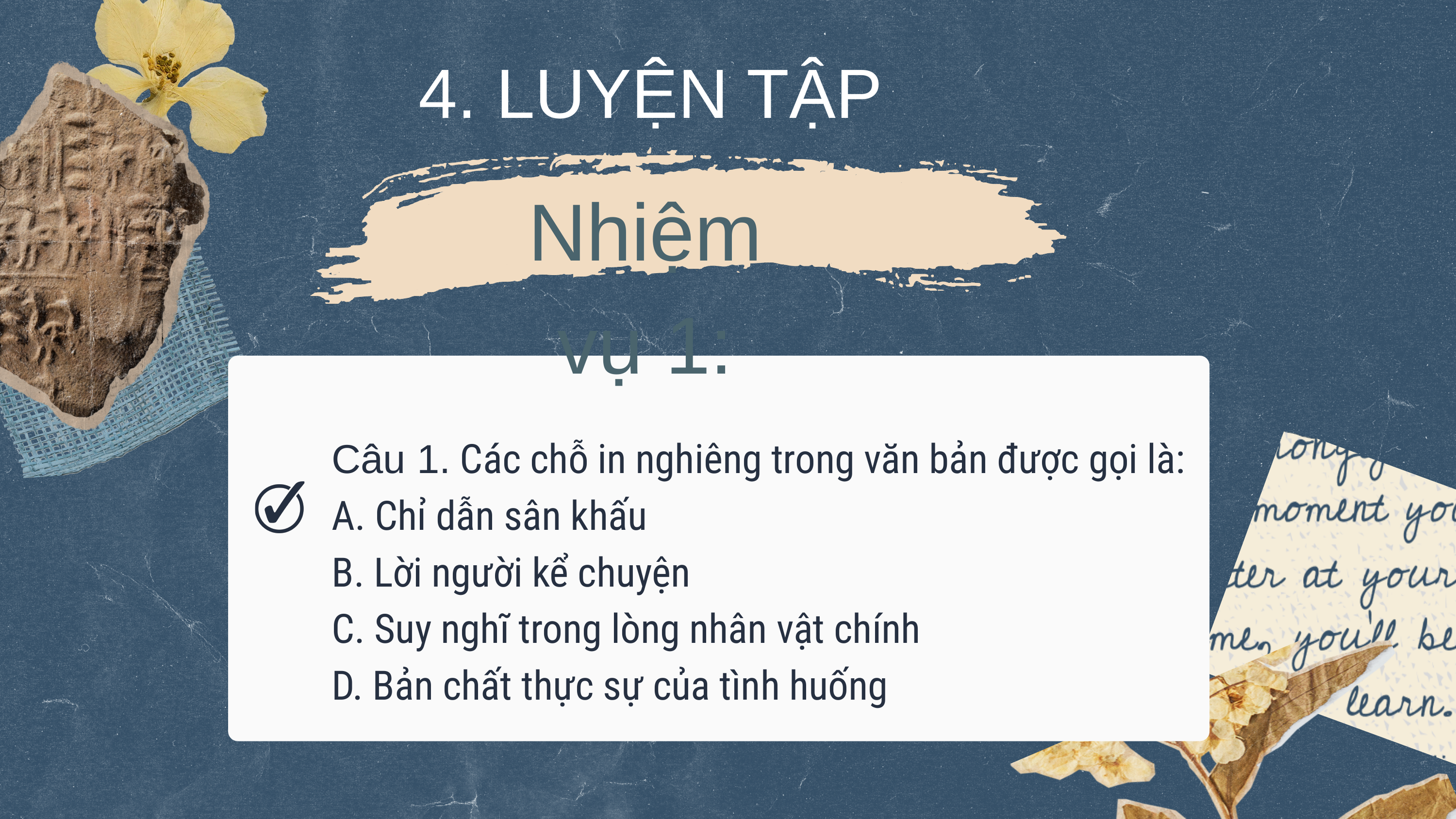

4. LUYỆN TẬP

Nhiệm vụ 1:

Câu 1. Các chỗ in nghiêng trong văn bản được gọi là:
A. Chỉ dẫn sân khấu
B. Lời người kể chuyện
C. Suy nghĩ trong lòng nhân vật chính
D. Bản chất thực sự của tình huống